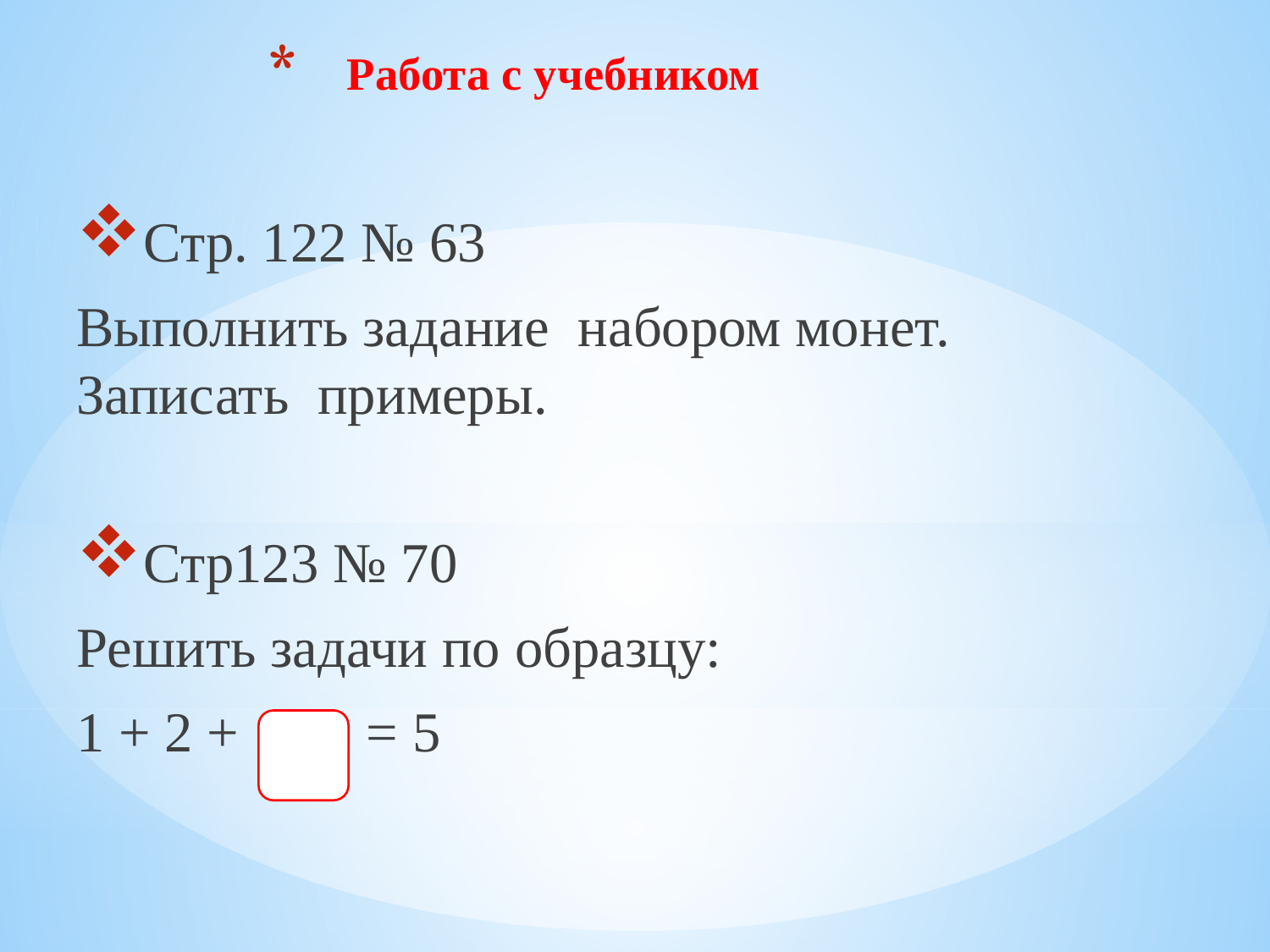

# Работа с учебником
Стр. 122 № 63
Выполнить задание  набором монет. Записать  примеры.

Стр123 № 70
Решить задачи по образцу:
1 + 2 +         = 5